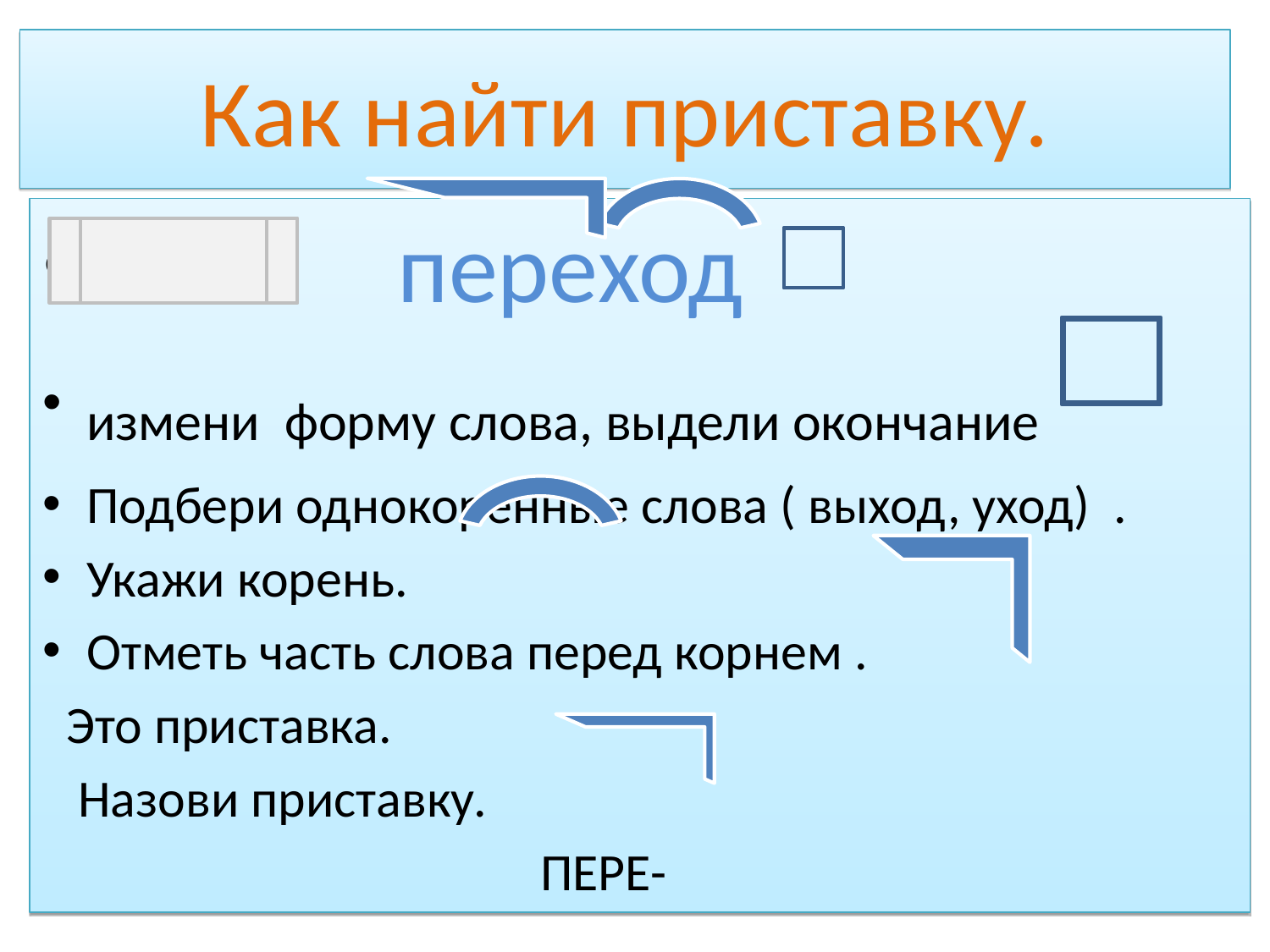

Как найти приставку.

              переход
измени  форму слова, выдели окончание
Подбери однокоренные слова ( выход, уход)  .
Укажи корень.
Отметь часть слова перед корнем .
  Это приставка.
   Назови приставку.
                                          ПЕРЕ-